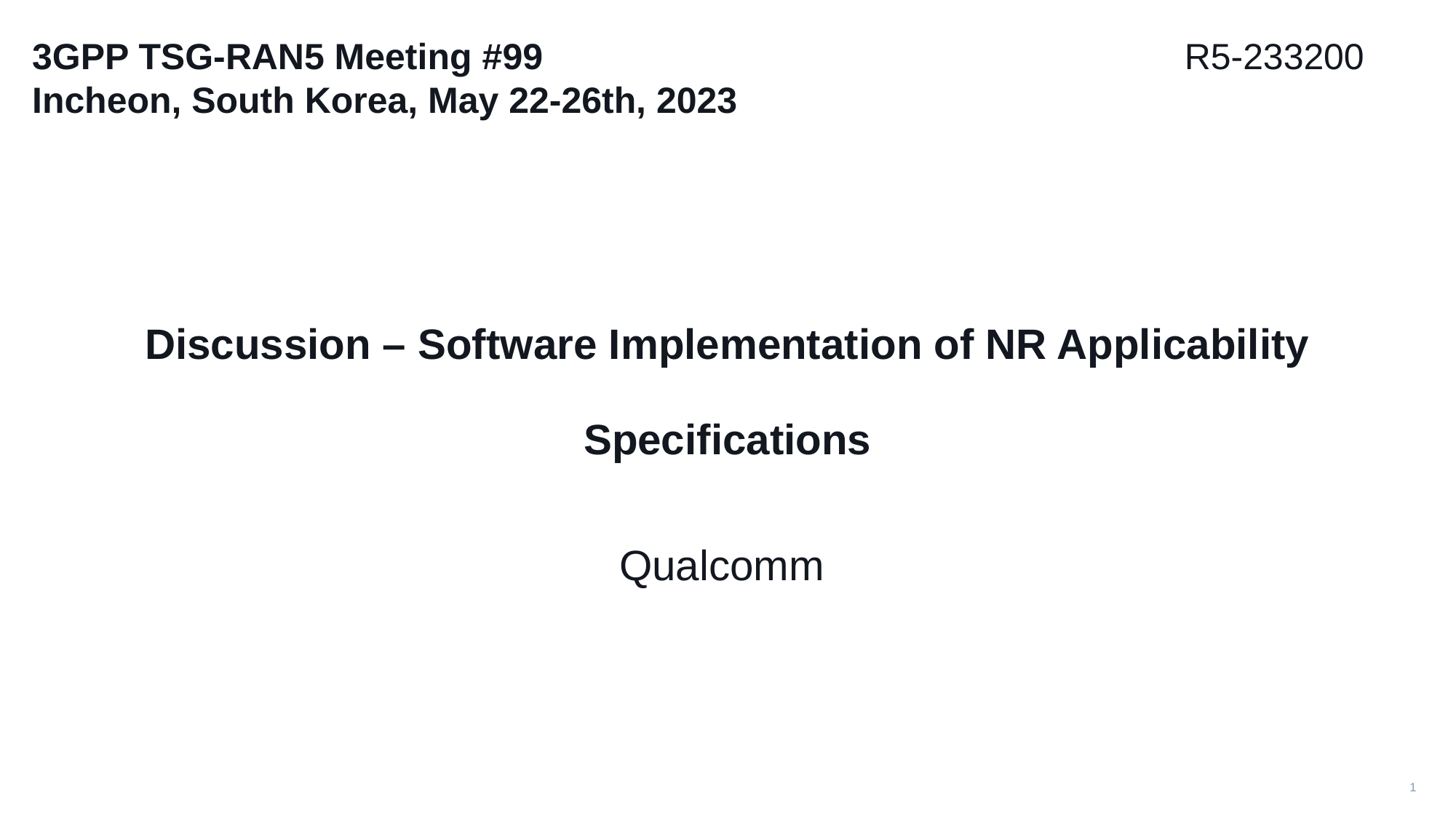

3GPP TSG-RAN5 Meeting #99 						      R5-233200
Incheon, South Korea, May 22-26th, 2023
# Discussion – Software Implementation of NR Applicability Specifications
Qualcomm